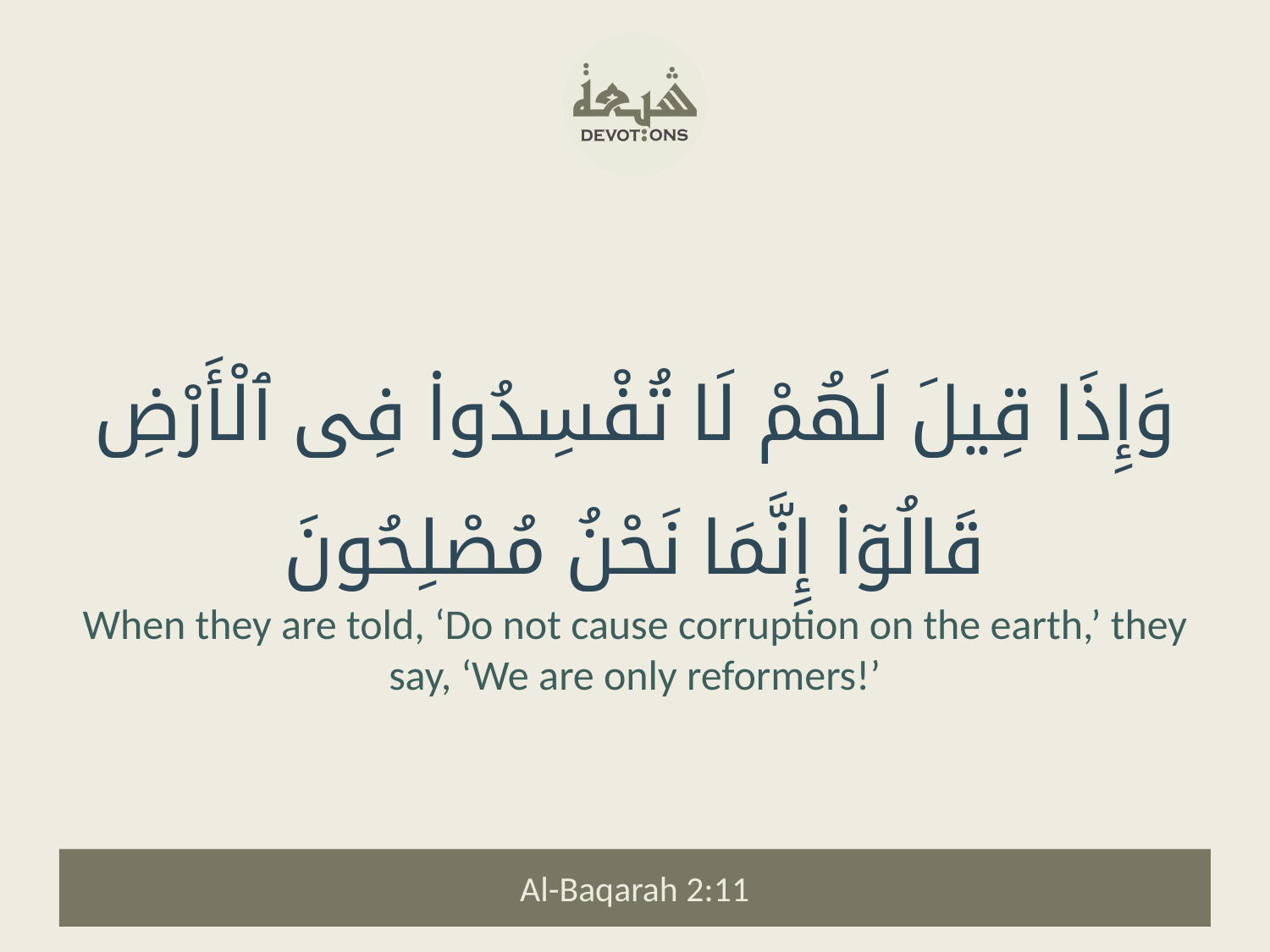

وَإِذَا قِيلَ لَهُمْ لَا تُفْسِدُوا۟ فِى ٱلْأَرْضِ قَالُوٓا۟ إِنَّمَا نَحْنُ مُصْلِحُونَ
When they are told, ‘Do not cause corruption on the earth,’ they say, ‘We are only reformers!’
Al-Baqarah 2:11